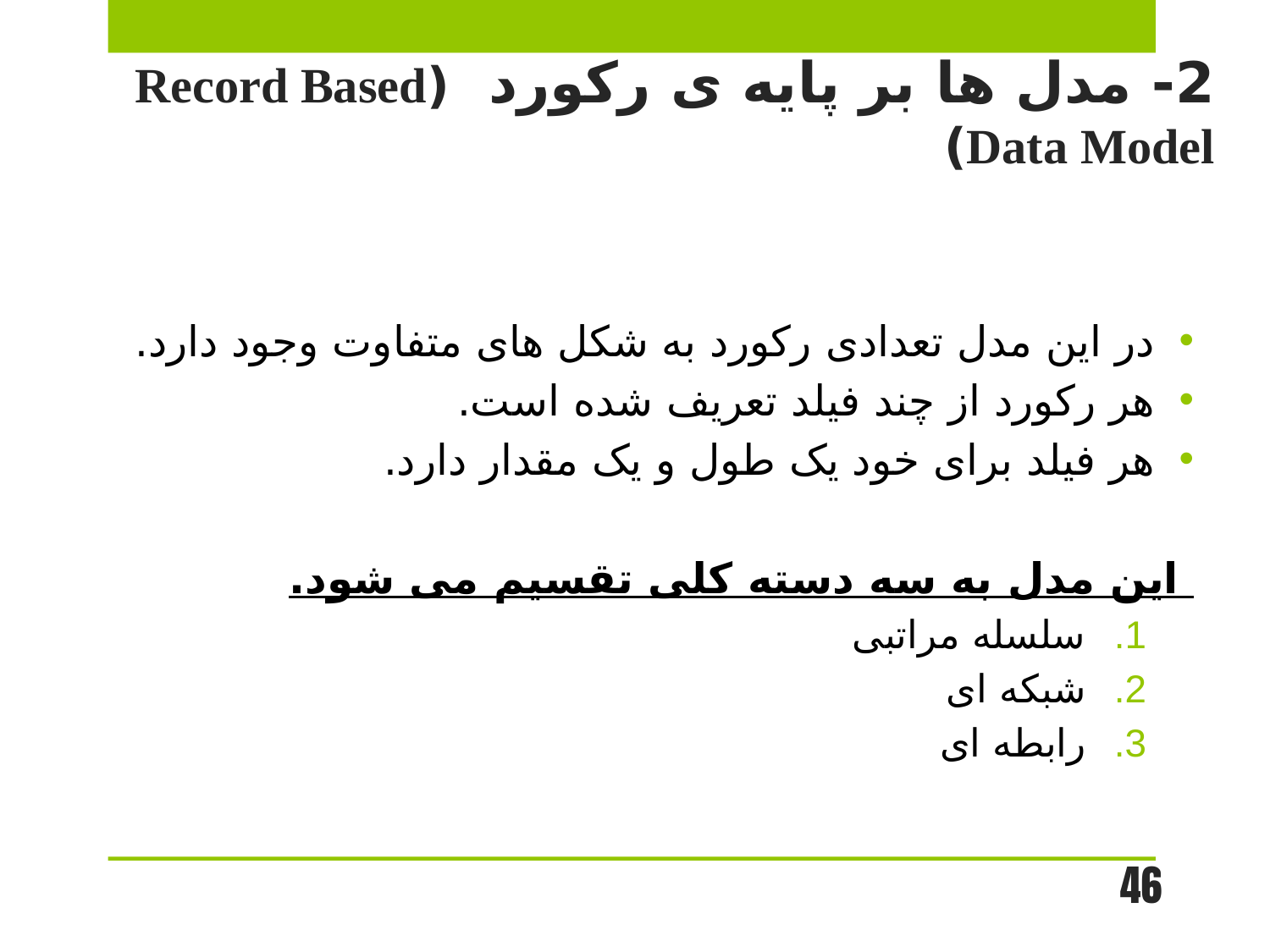

# 2- مدل ها بر پایه ی رکورد  (Record Based Data Model)
در این مدل تعدادی رکورد به شکل های متفاوت وجود دارد.
هر رکورد از چند فیلد تعریف شده است.
هر فیلد برای خود یک طول و یک مقدار دارد.

 این مدل به سه دسته کلی تقسیم می شود.
سلسله مراتبی
شبکه ای
رابطه ای
46